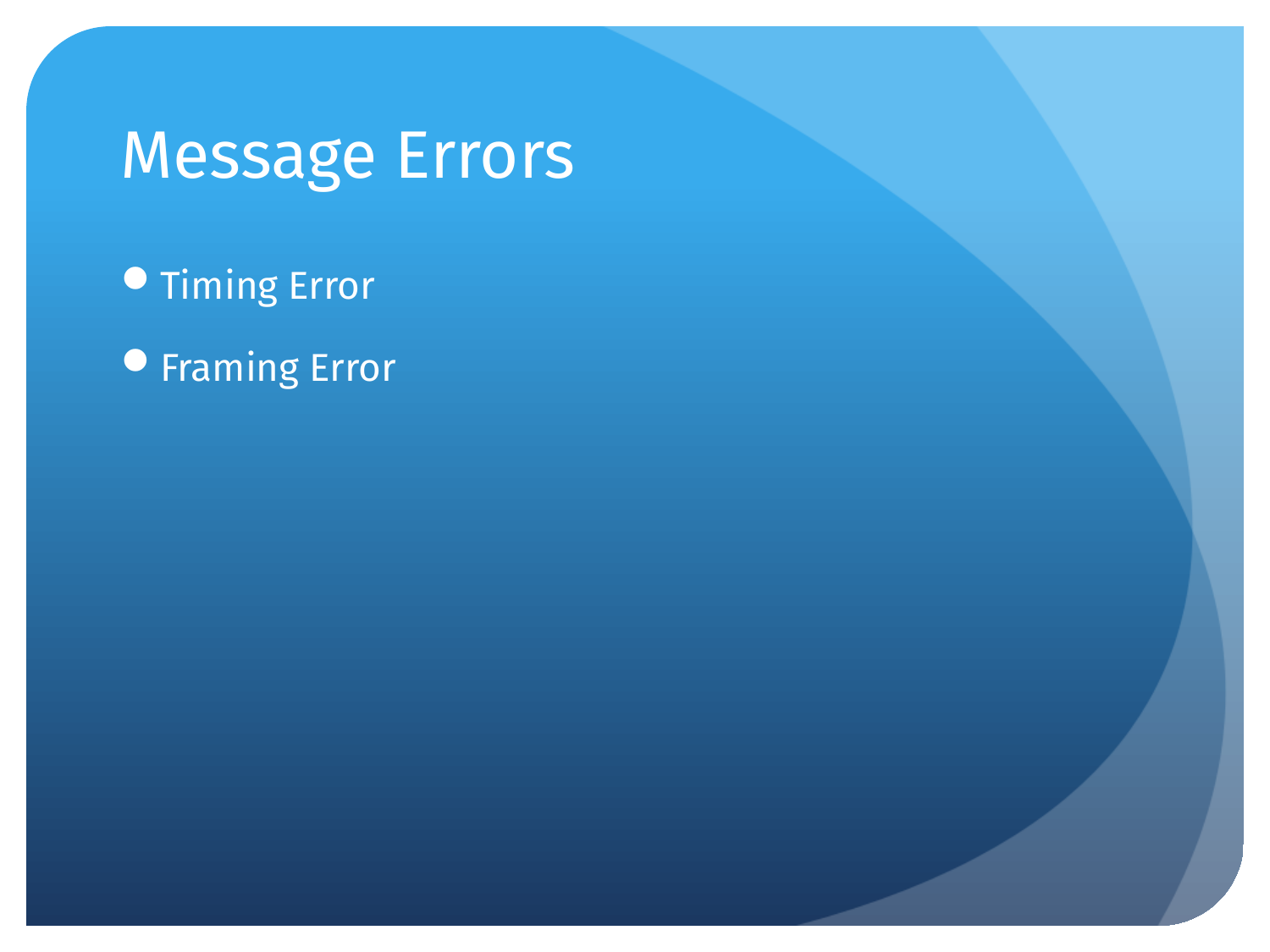

# Message Errors
Timing Error
Framing Error